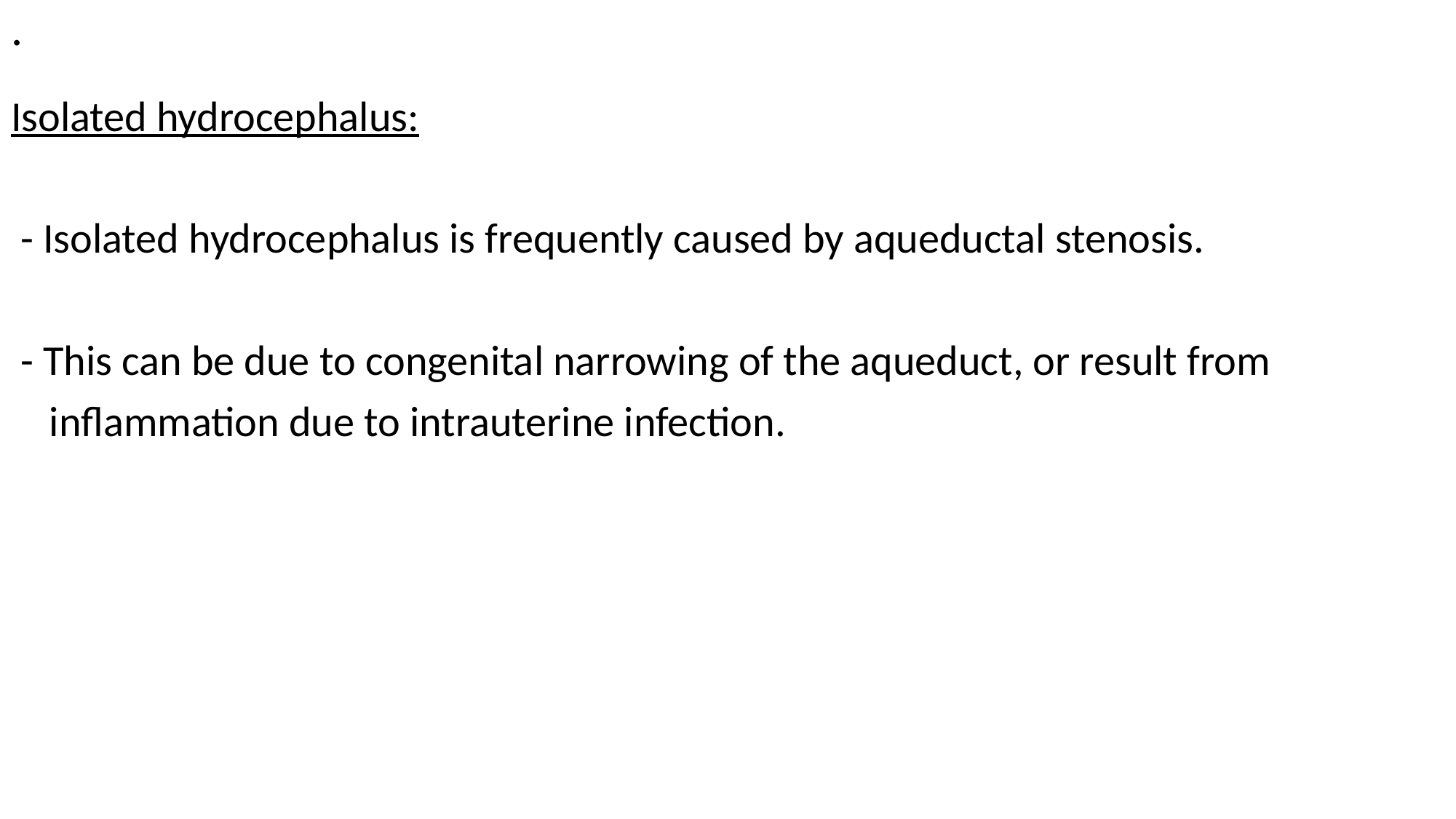

# .
Isolated hydrocephalus:

 - Isolated hydrocephalus is frequently caused by aqueductal stenosis.

 - This can be due to congenital narrowing of the aqueduct, or result from
    inflammation due to intrauterine infection.